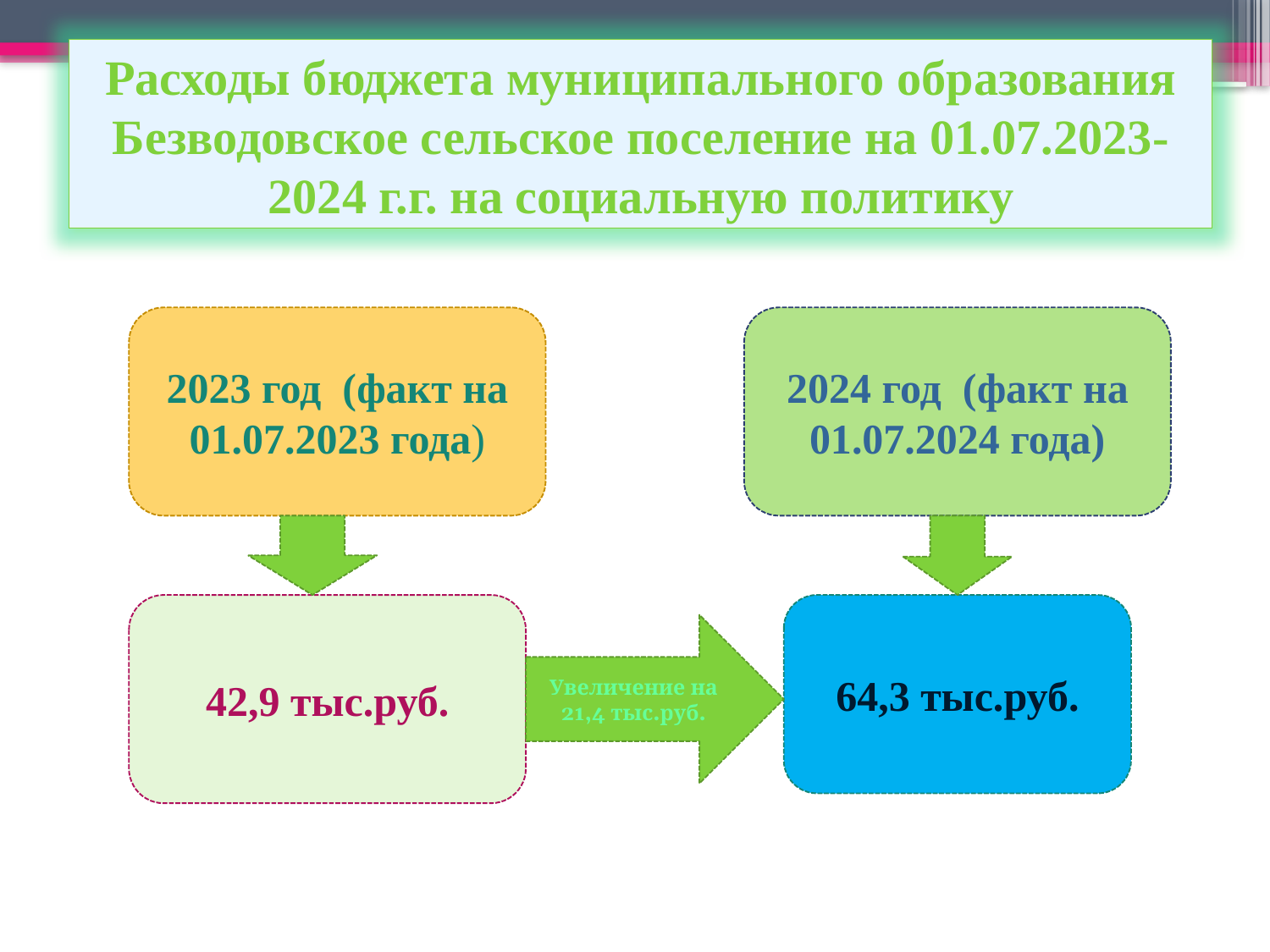

Расходы бюджета муниципального образования Безводовское сельское поселение на 01.07.2023-2024 г.г. на социальную политику
2023 год  (факт на 01.07.2023 года)
2024 год  (факт на 01.07.2024 года)

42,9 тыс.руб.
64,3 тыс.руб.
Увеличение на 21,4 тыс.руб.